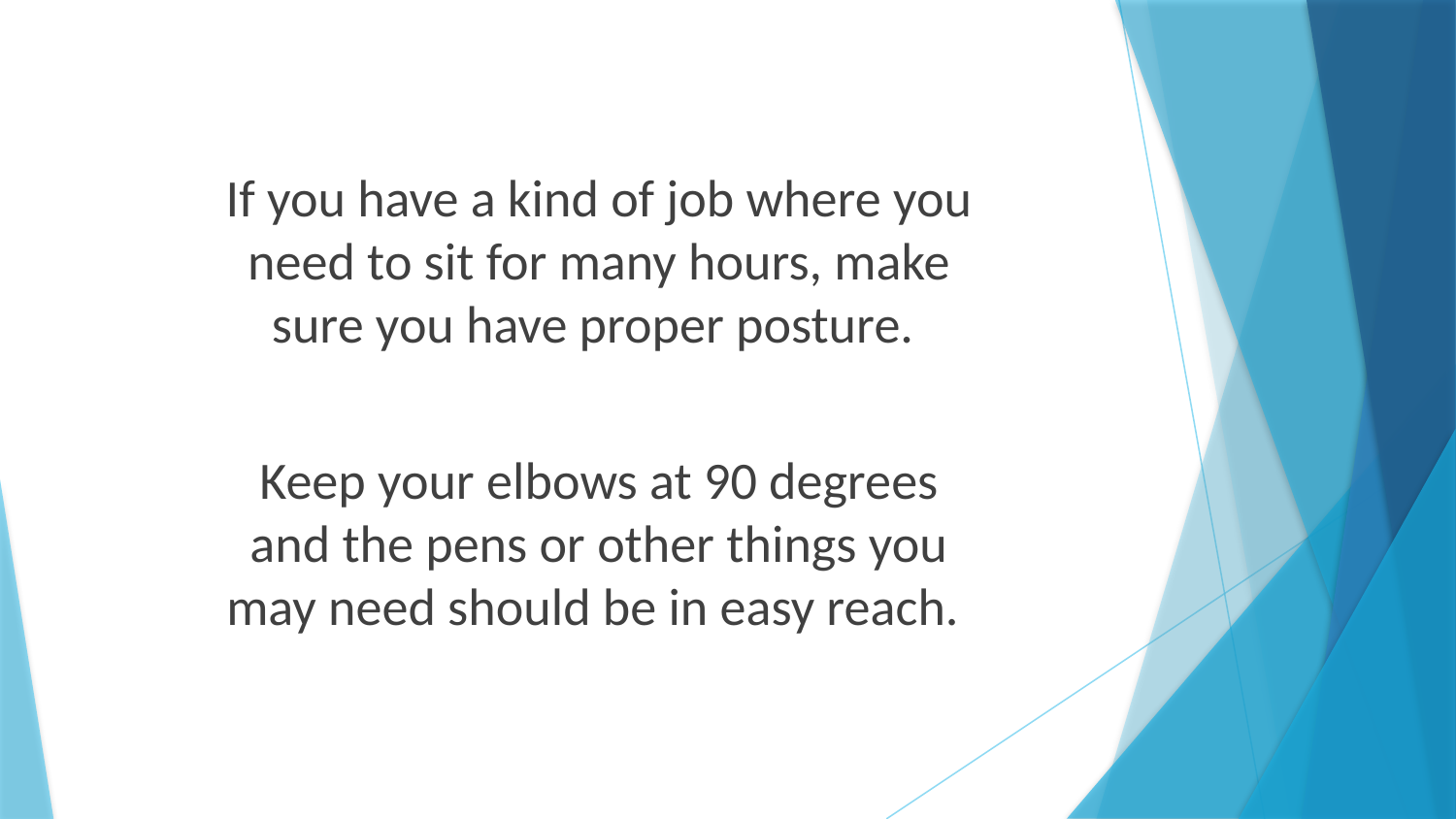

If you have a kind of job where you
need to sit for many hours, make
sure you have proper posture.

Keep your elbows at 90 degrees
and the pens or other things you
may need should be in easy reach.